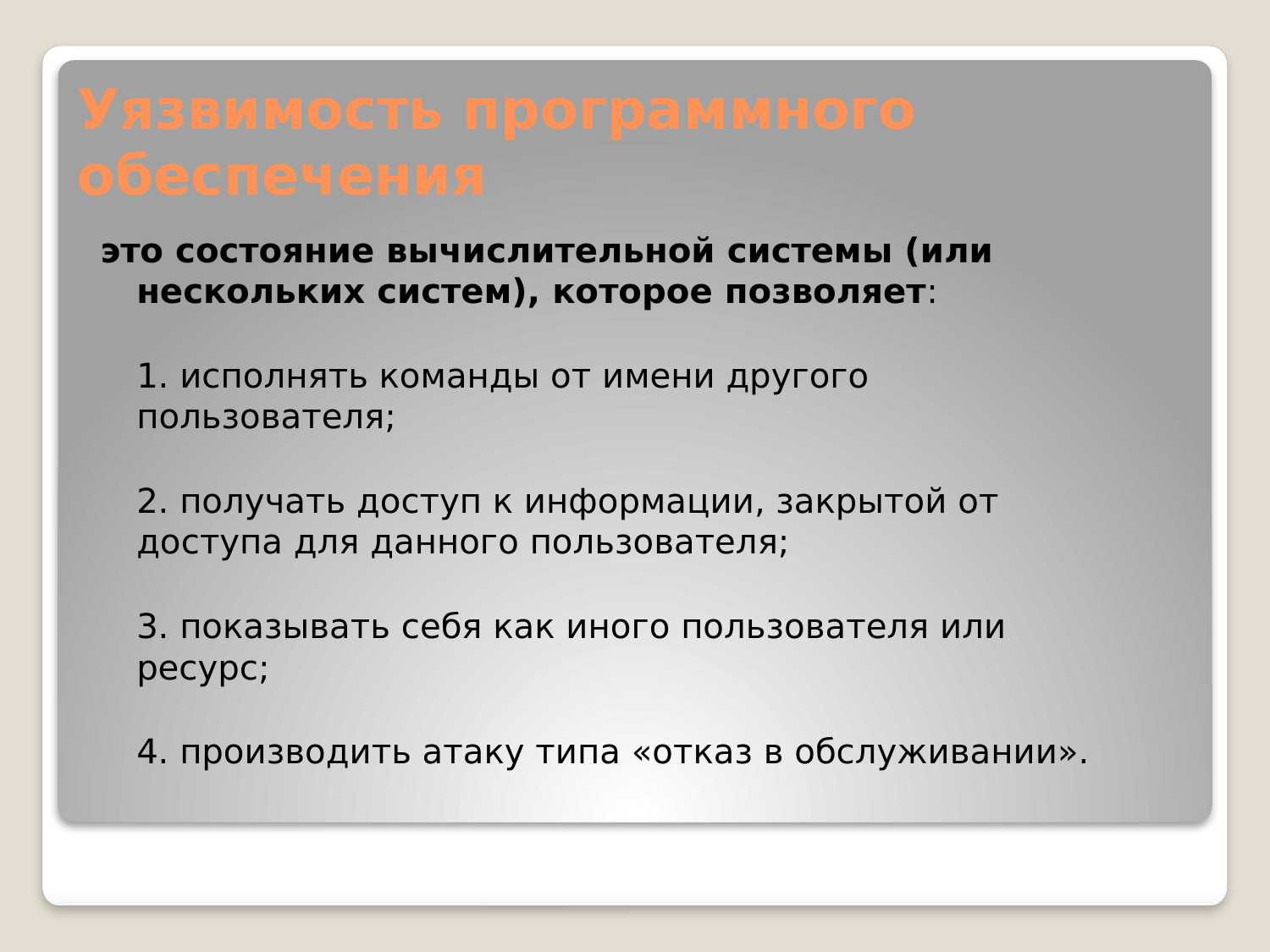

# Уязвимость программного обеспечения
это состояние вычислительной системы (или нескольких систем), которое позволяет:
1. исполнять команды от имени другого пользователя;
2. получать доступ к информации, закрытой от доступа для данного пользователя;
3. показывать себя как иного пользователя или ресурс;
4. производить атаку типа «отказ в обслуживании».